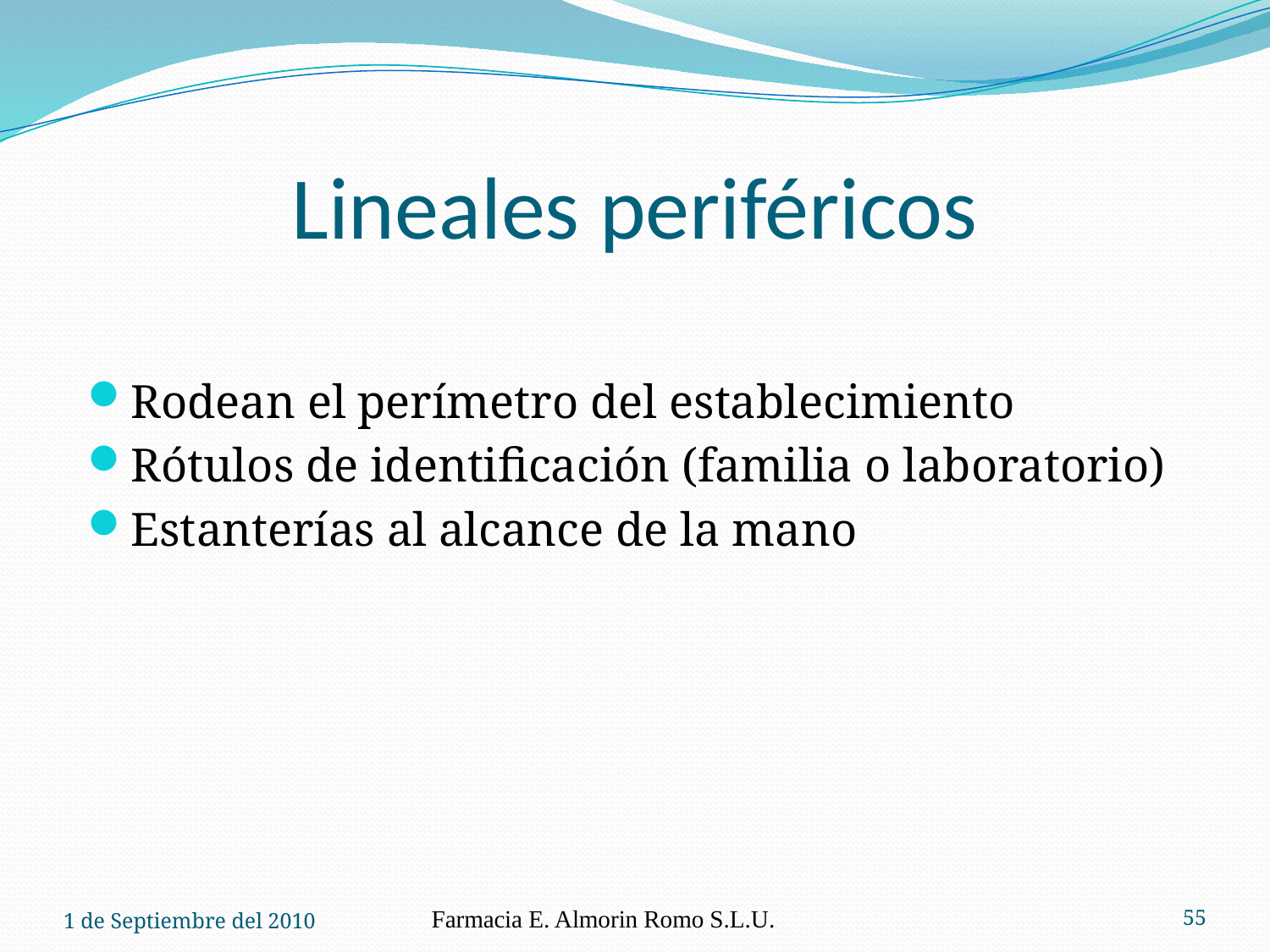

# Lineales periféricos
Rodean el perímetro del establecimiento
Rótulos de identificación (familia o laboratorio)
Estanterías al alcance de la mano

1 de Septiembre del 2010
Farmacia E. Almorin Romo S.L.U.
55